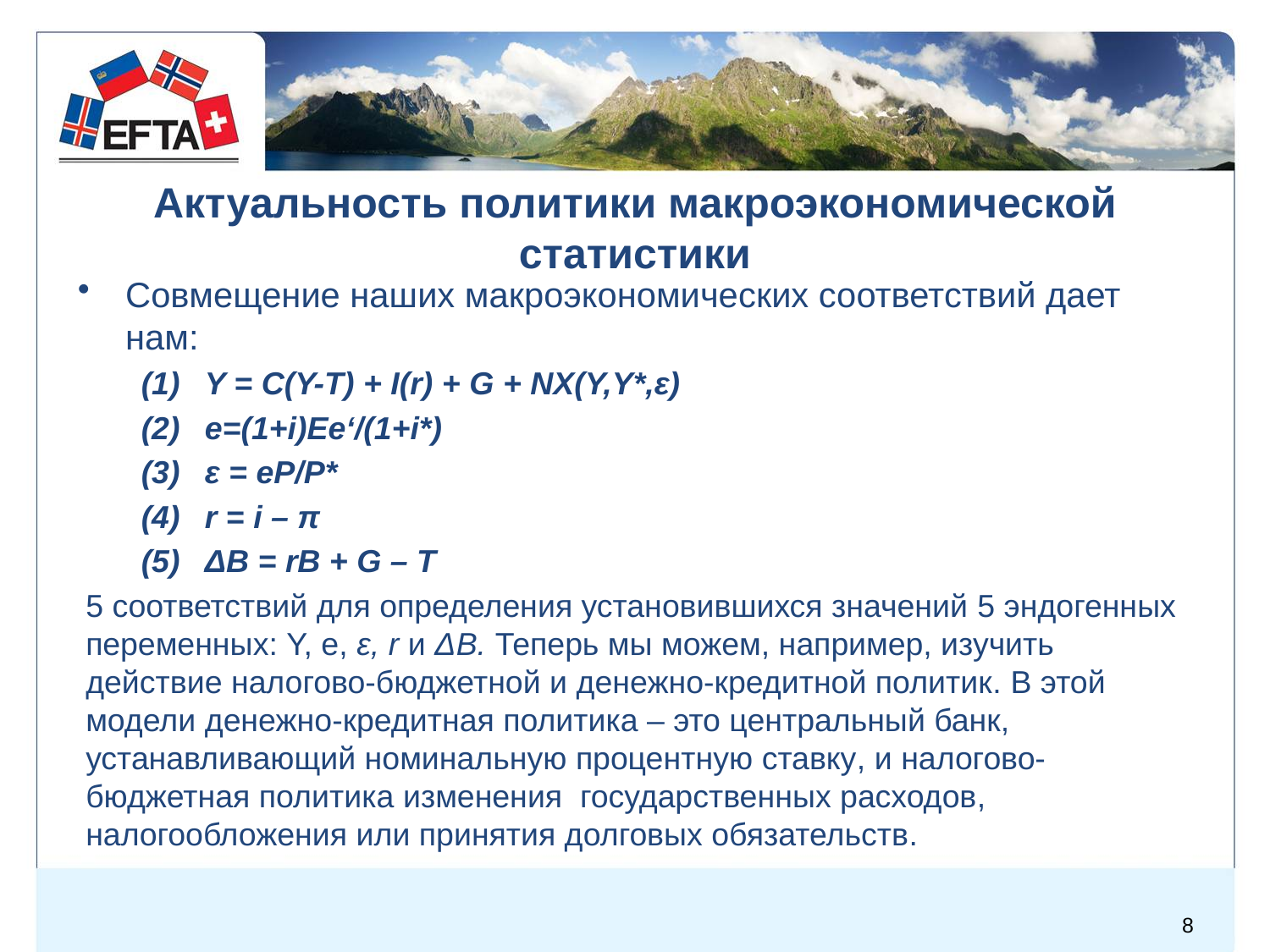

# Актуальность политики макроэкономической статистики
Совмещение наших макроэкономических соответствий дает нам:
Y = C(Y-T) + I(r) + G + NX(Y,Y*,ɛ)
e=(1+i)Ee‘/(1+i*)
ɛ = eP/P*
r = i – π
ΔB = rB + G – T
5 соответствий для определения установившихся значений 5 эндогенных переменных: Y, e, ɛ, r и ΔB. Теперь мы можем, например, изучить действие налогово-бюджетной и денежно-кредитной политик. В этой модели денежно-кредитная политика – это центральный банк, устанавливающий номинальную процентную ставку, и налогово-бюджетная политика изменения  государственных расходов, налогообложения или принятия долговых обязательств.

8